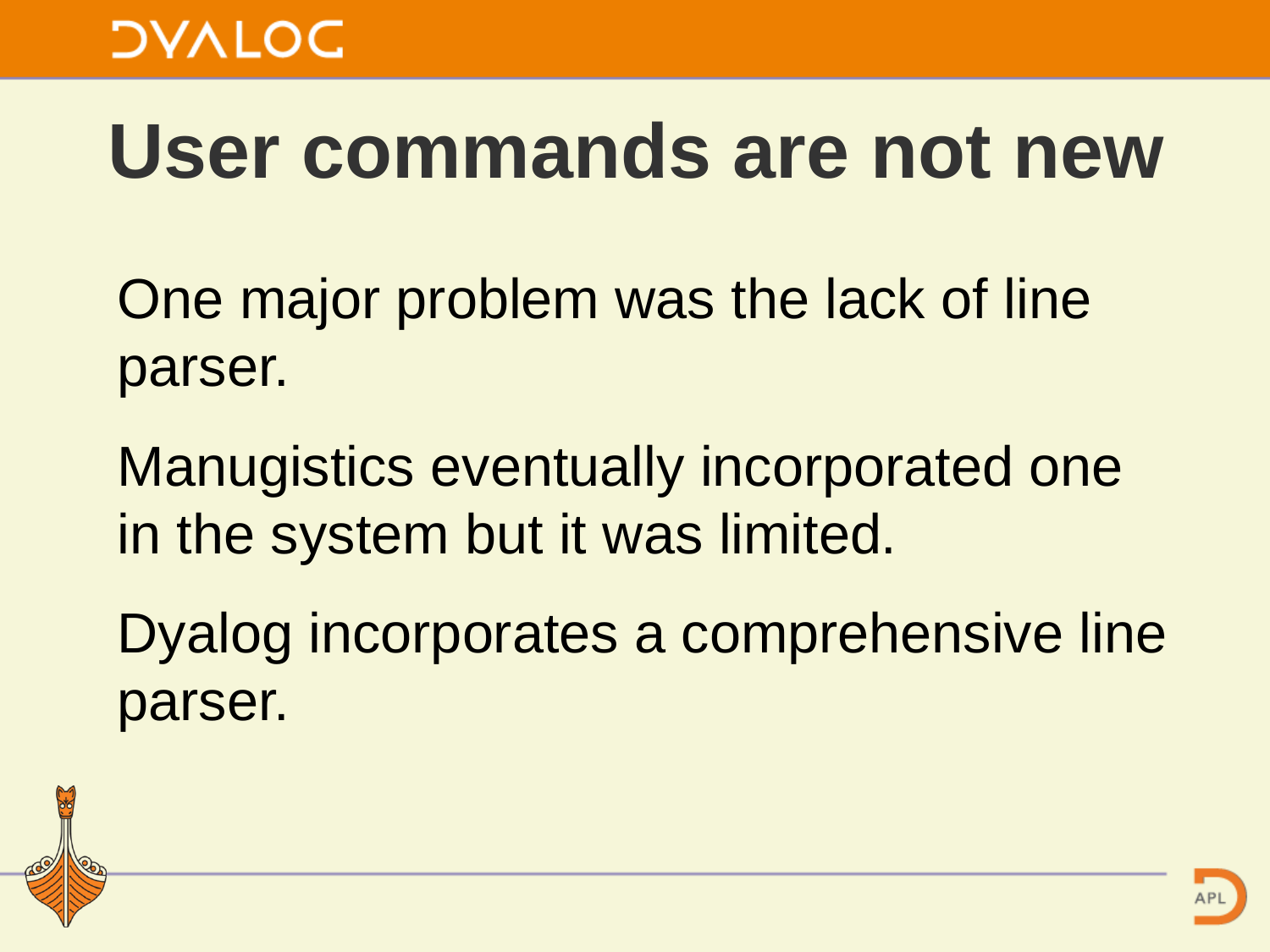

# User commands are not new
One major problem was the lack of line parser.
Manugistics eventually incorporated one in the system but it was limited.
Dyalog incorporates a comprehensive line parser.